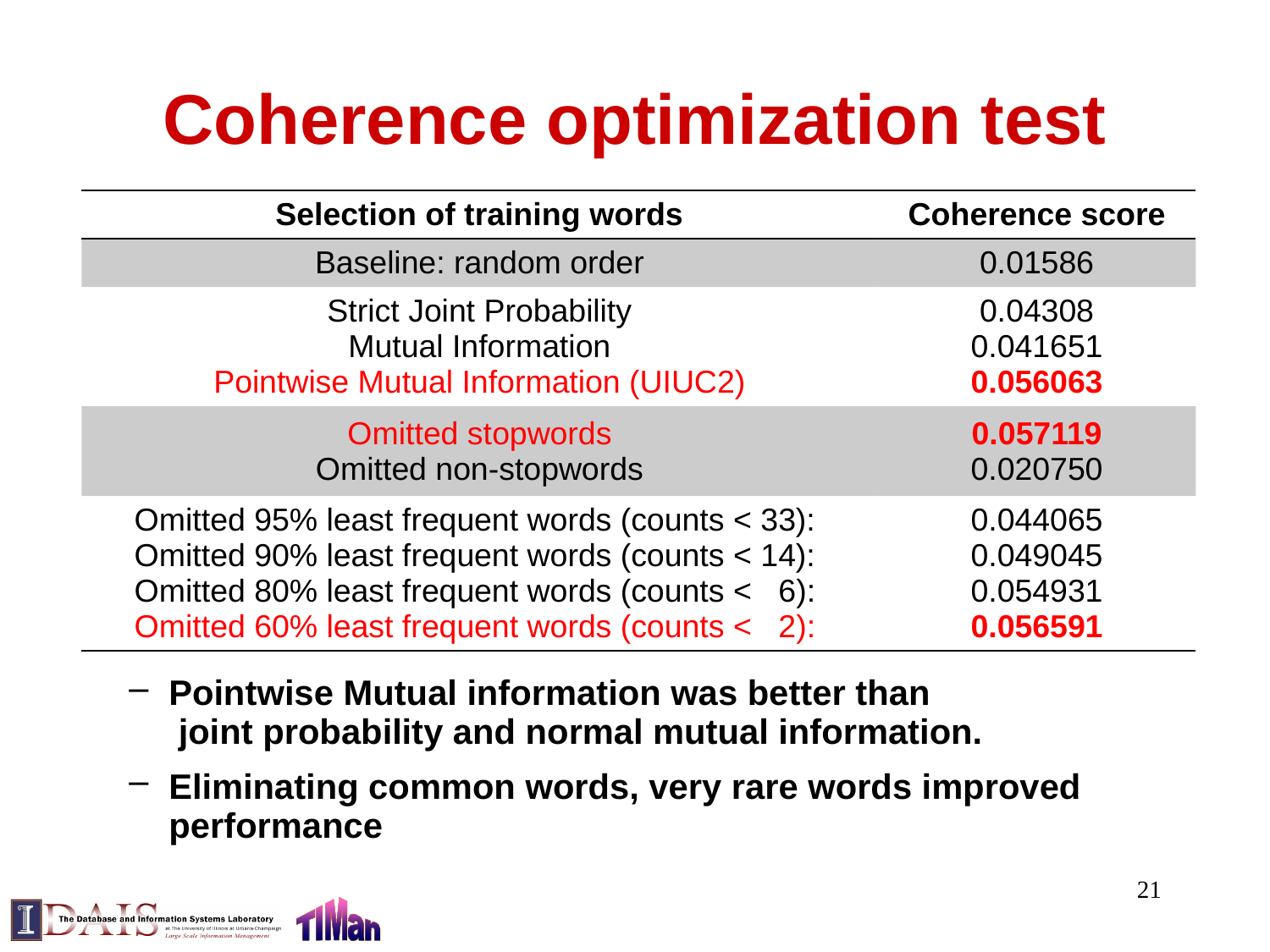

# Coherence optimization test

Pointwise Mutual information was better than
 joint probability and normal mutual information.
Eliminating common words, very rare words improved performance
| Selection of training words | Coherence score |
| --- | --- |
| Baseline: random order | 0.01586 |
| Strict Joint Probability Mutual Information Pointwise Mutual Information (UIUC2) | 0.04308 0.041651 0.056063 |
| Omitted stopwords Omitted non-stopwords | 0.057119 0.020750 |
| Omitted 95% least frequent words (counts < 33): Omitted 90% least frequent words (counts < 14): Omitted 80% least frequent words (counts < 6): Omitted 60% least frequent words (counts < 2): | 0.044065 0.049045 0.054931 0.056591 |
21